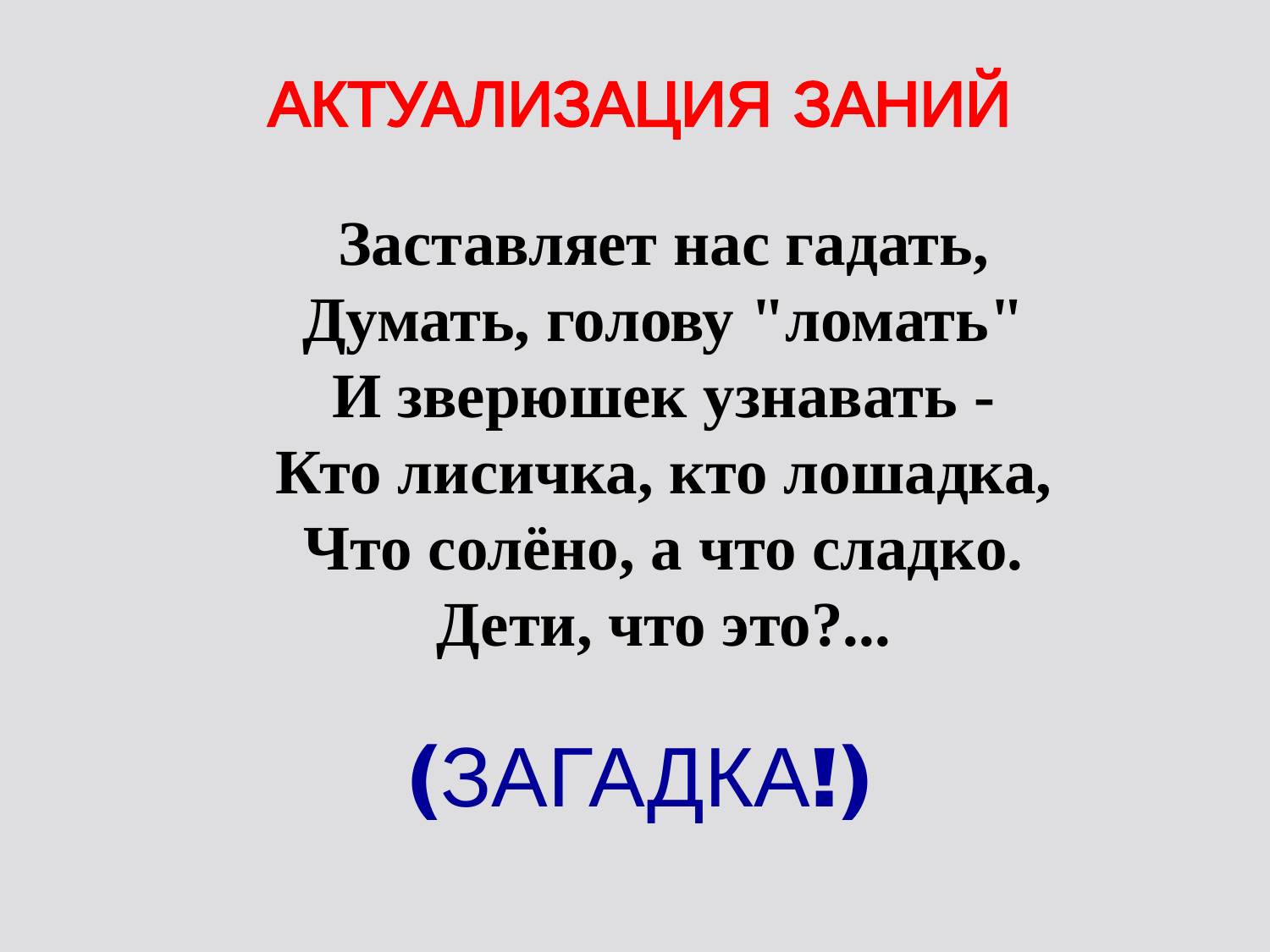

АКТУАЛИЗАЦИЯ ЗАНИЙ
Заставляет нас гадать,
Думать, голову "ломать"
И зверюшек узнавать -
Кто лисичка, кто лошадка,
Что солёно, а что сладко.
Дети, что это?...
(ЗАГАДКА!)